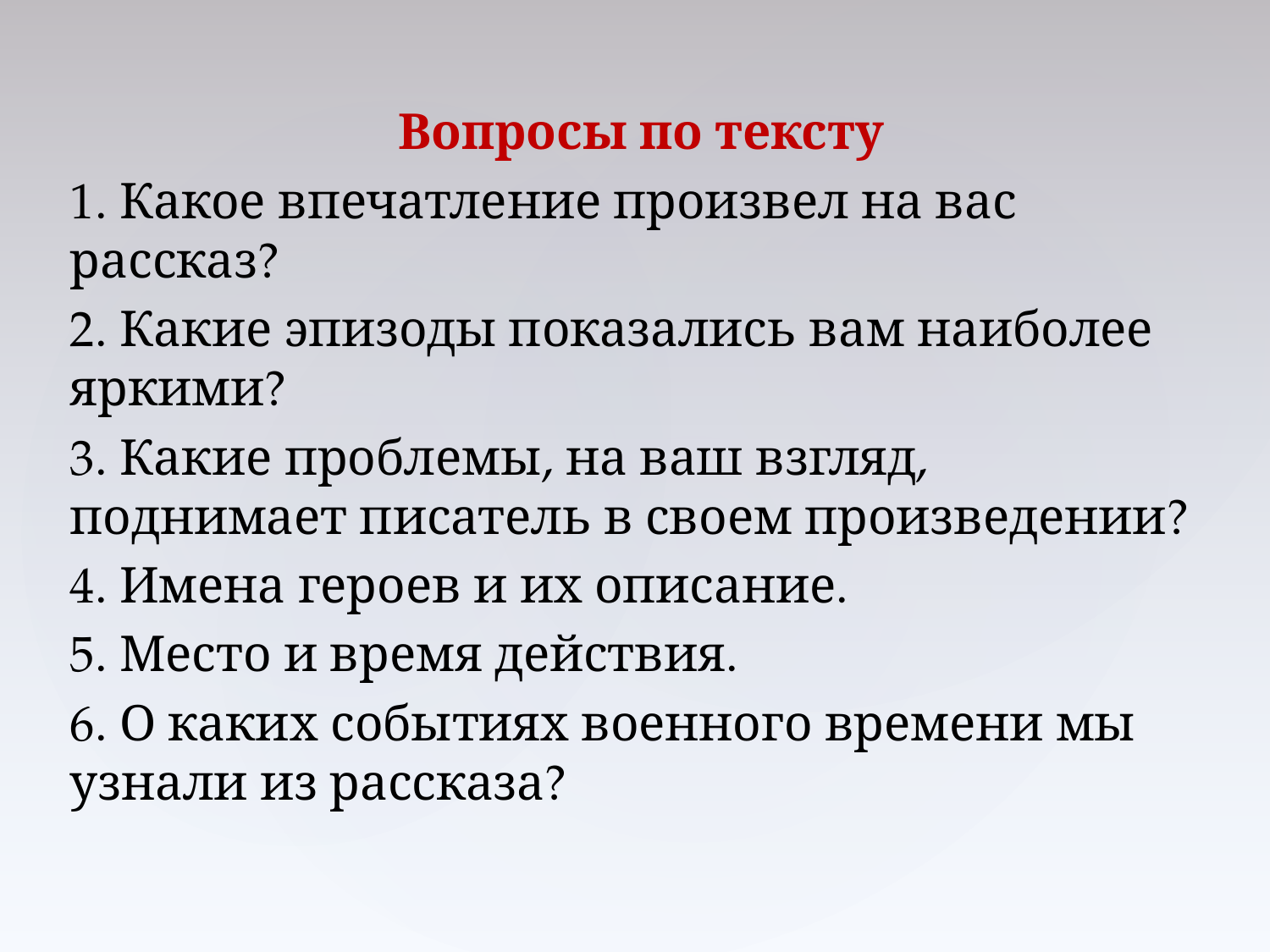

Вопросы по тексту
1. Какое впечатление произвел на вас рассказ?
2. Какие эпизоды показались вам наиболее яркими?
3. Какие проблемы, на ваш взгляд, поднимает писатель в своем произведении?
4. Имена героев и их описание.
5. Место и время действия.
6. О каких событиях военного времени мы узнали из рассказа?